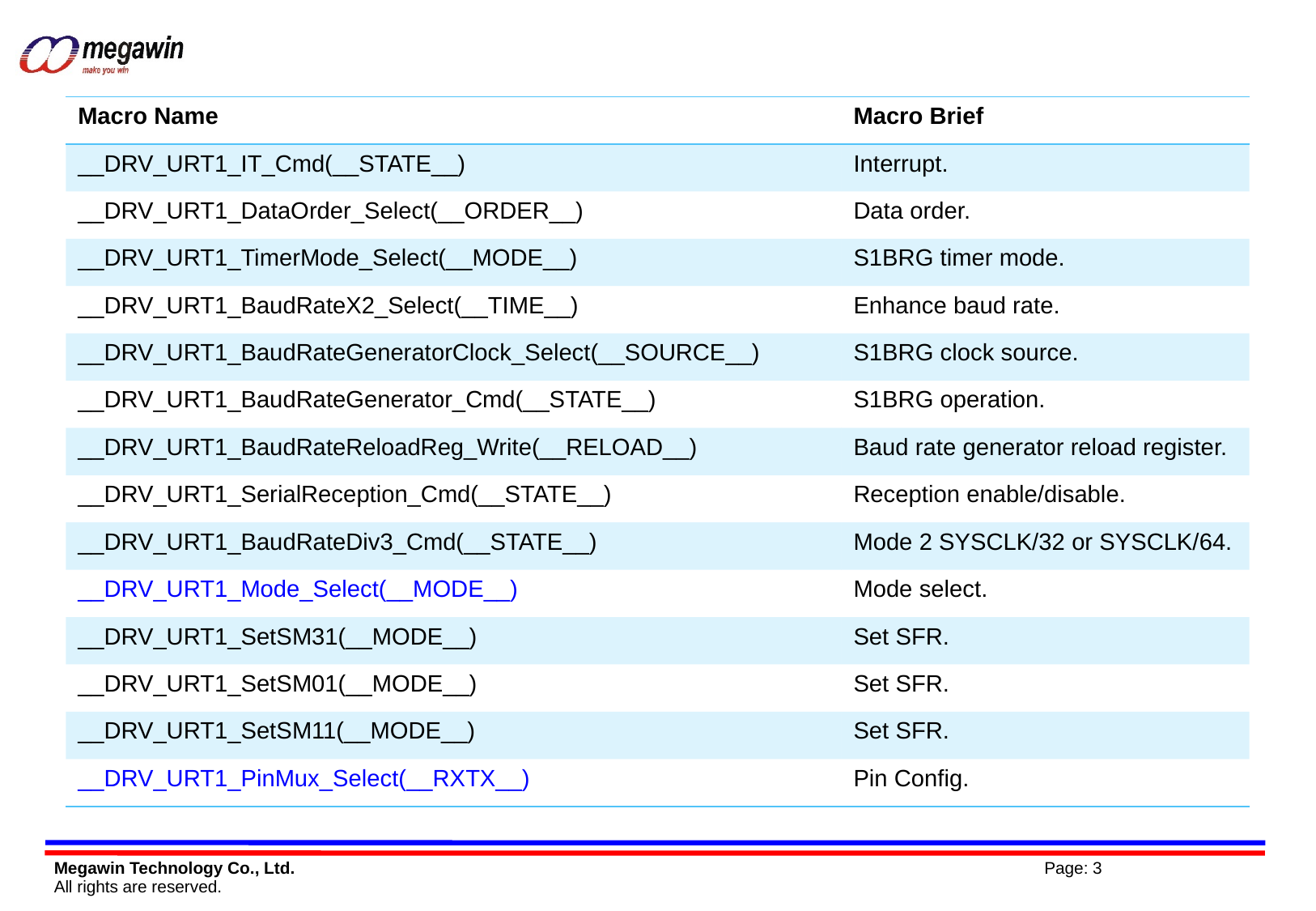

| Macro Name | Macro Brief |
| --- | --- |
| \_\_DRV\_URT1\_IT\_Cmd(\_\_STATE\_\_) | Interrupt. |
| \_\_DRV\_URT1\_DataOrder\_Select(\_\_ORDER\_\_) | Data order. |
| \_\_DRV\_URT1\_TimerMode\_Select(\_\_MODE\_\_) | S1BRG timer mode. |
| \_\_DRV\_URT1\_BaudRateX2\_Select(\_\_TIME\_\_) | Enhance baud rate. |
| \_\_DRV\_URT1\_BaudRateGeneratorClock\_Select(\_\_SOURCE\_\_) | S1BRG clock source. |
| \_\_DRV\_URT1\_BaudRateGenerator\_Cmd(\_\_STATE\_\_) | S1BRG operation. |
| \_\_DRV\_URT1\_BaudRateReloadReg\_Write(\_\_RELOAD\_\_) | Baud rate generator reload register. |
| \_\_DRV\_URT1\_SerialReception\_Cmd(\_\_STATE\_\_) | Reception enable/disable. |
| \_\_DRV\_URT1\_BaudRateDiv3\_Cmd(\_\_STATE\_\_) | Mode 2 SYSCLK/32 or SYSCLK/64. |
| \_\_DRV\_URT1\_Mode\_Select(\_\_MODE\_\_) | Mode select. |
| \_\_DRV\_URT1\_SetSM31(\_\_MODE\_\_) | Set SFR. |
| \_\_DRV\_URT1\_SetSM01(\_\_MODE\_\_) | Set SFR. |
| \_\_DRV\_URT1\_SetSM11(\_\_MODE\_\_) | Set SFR. |
| \_\_DRV\_URT1\_PinMux\_Select(\_\_RXTX\_\_) | Pin Config. |